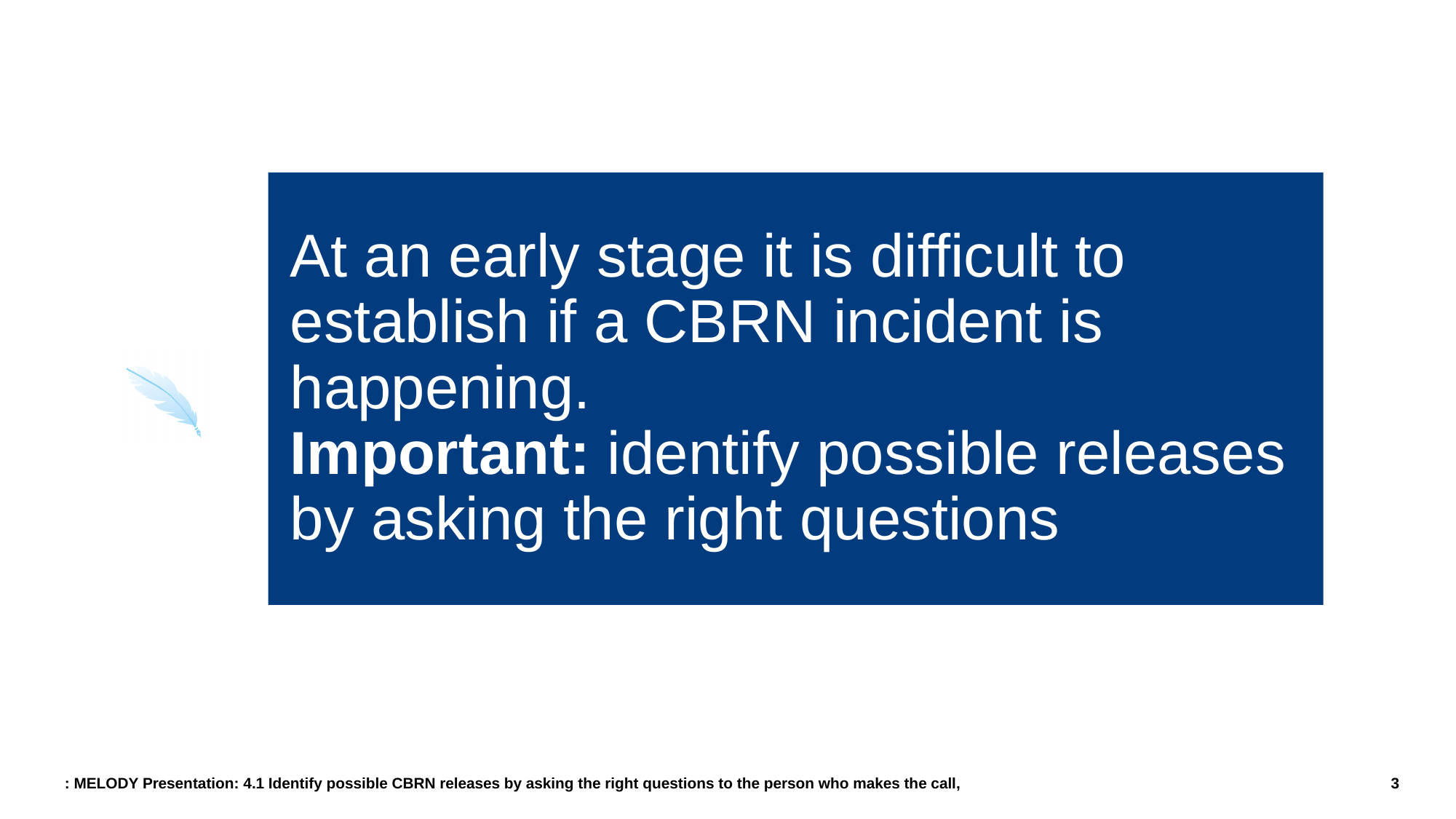

# At an early stage it is difficult to establish if a CBRN incident is happening. Important: identify possible releases by asking the right questions
: MELODY Presentation: 4.1 Identify possible CBRN releases by asking the right questions to the person who makes the call,
3